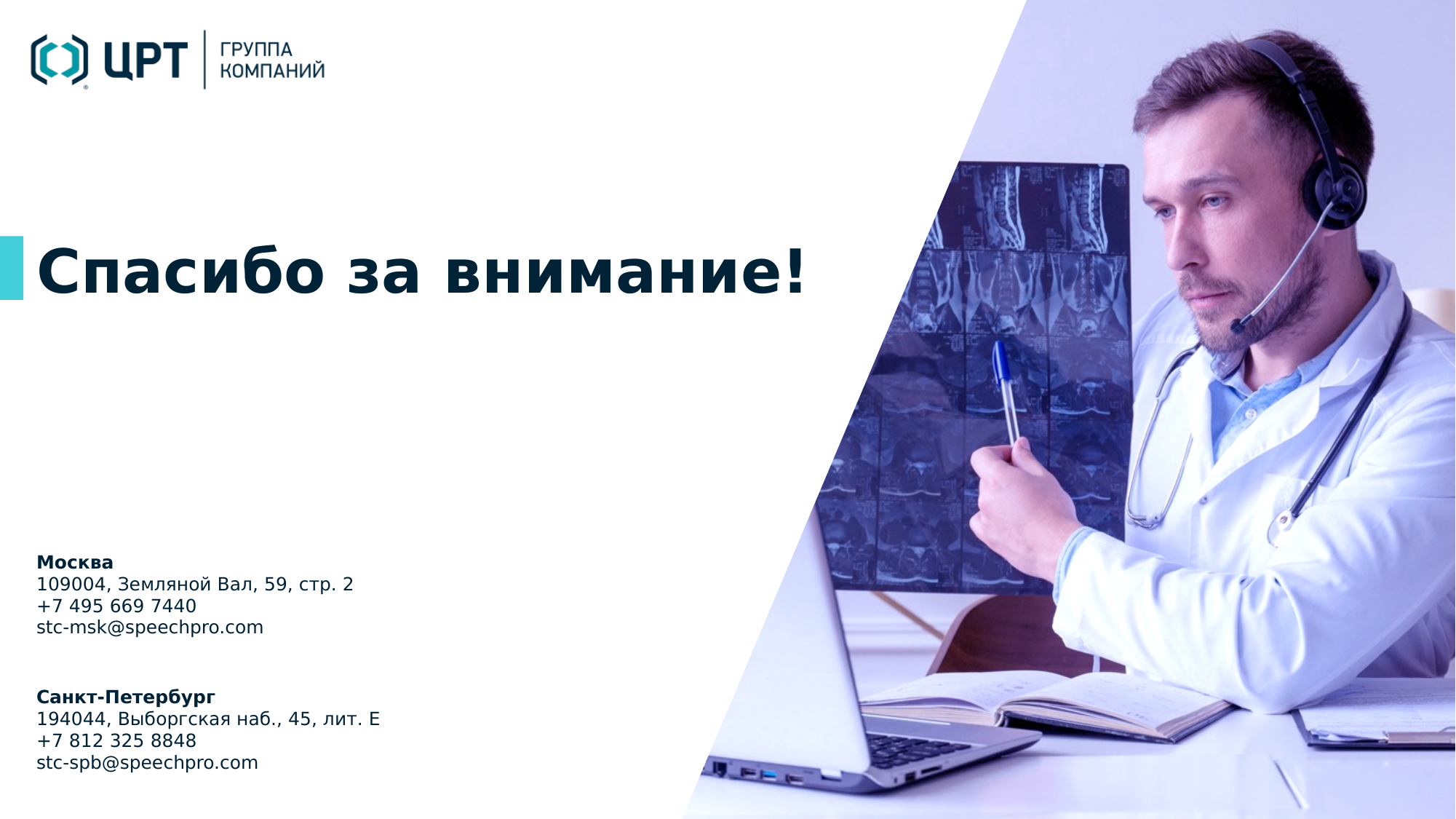

# Спасибо за внимание!
Москва
109004, Земляной Вал, 59, стр. 2
+7 495 669 7440
stc-msk@speechpro.com
Санкт-Петербург
194044, Выборгская наб., 45, лит. Е
+7 812 325 8848
stc-spb@speechpro.com